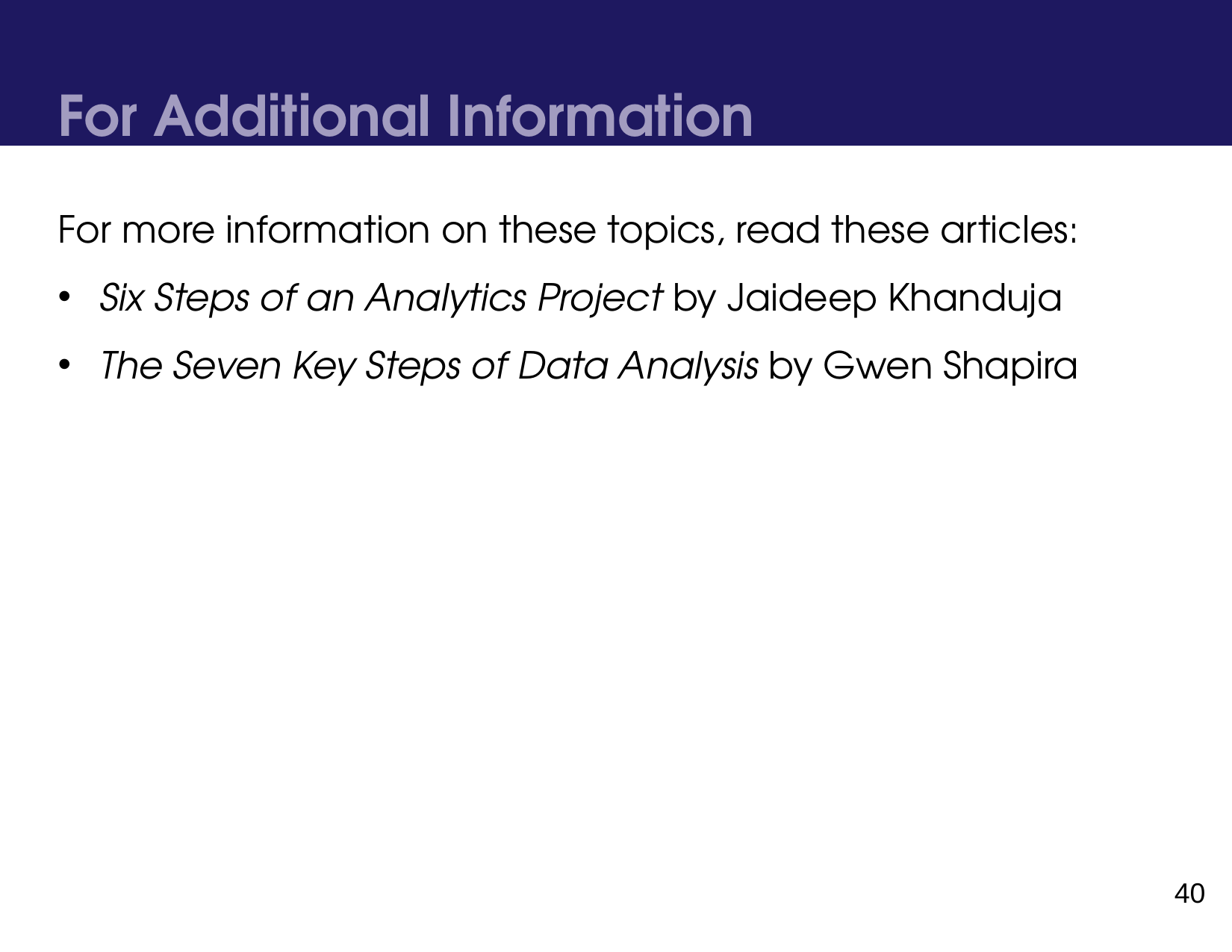

# For Additional Information
For more information on these topics, read these articles:
Six Steps of an Analytics Project by Jaideep Khanduja
The Seven Key Steps of Data Analysis by Gwen Shapira
40